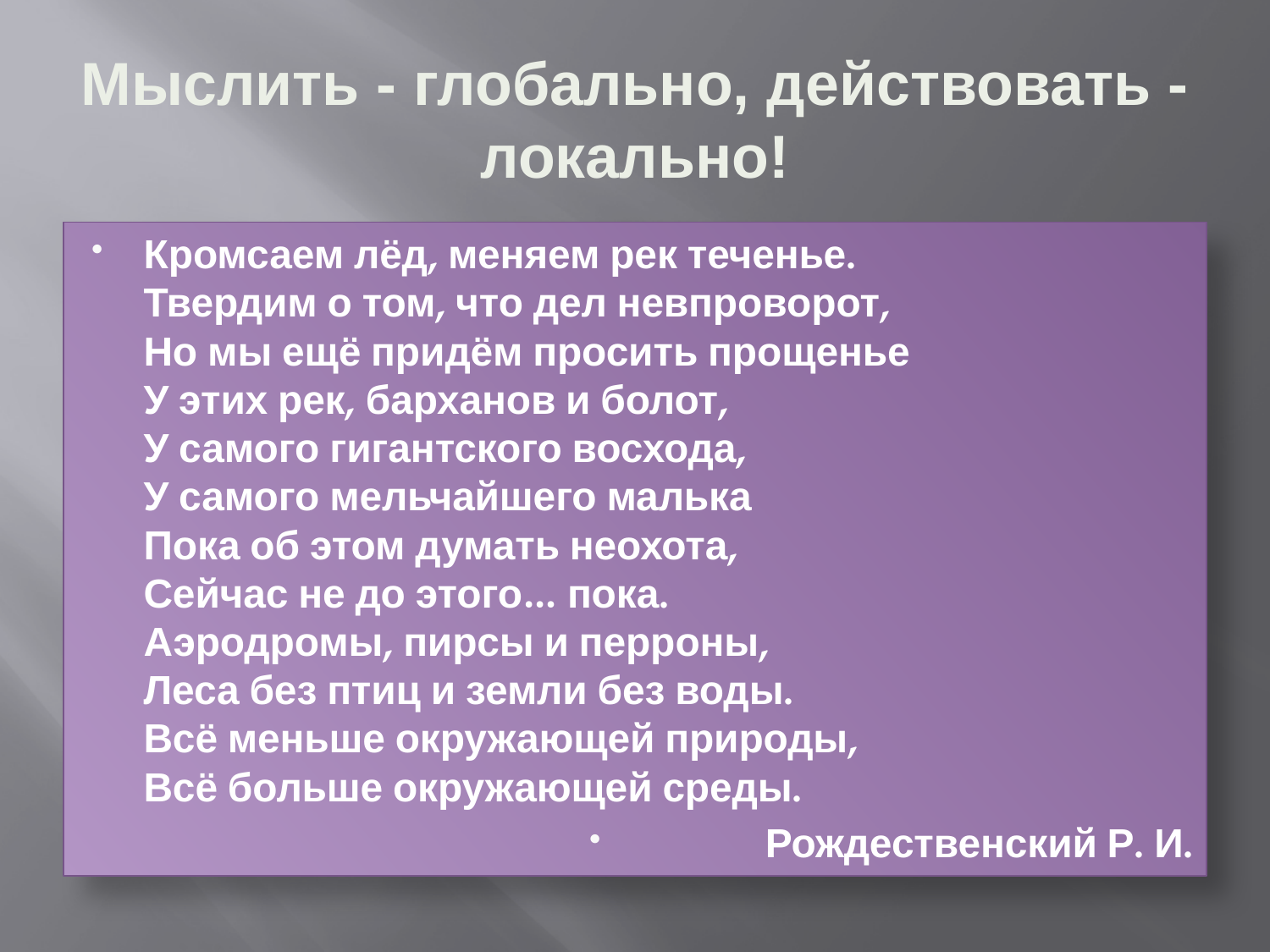

# Мыслить - глобально, действовать - локально!
Кромсаем лёд, меняем рек теченье. 
Твердим о том, что дел невпроворот, 
Но мы ещё придём просить прощенье 
У этих рек, барханов и болот, 
У самого гигантского восхода, 
У самого мельчайшего малька 
Пока об этом думать неохота, 
Сейчас не до этого… пока. 
Аэродромы, пирсы и перроны, 
Леса без птиц и земли без воды. 
Всё меньше окружающей природы, 
Всё больше окружающей среды.
Рождественский Р. И.